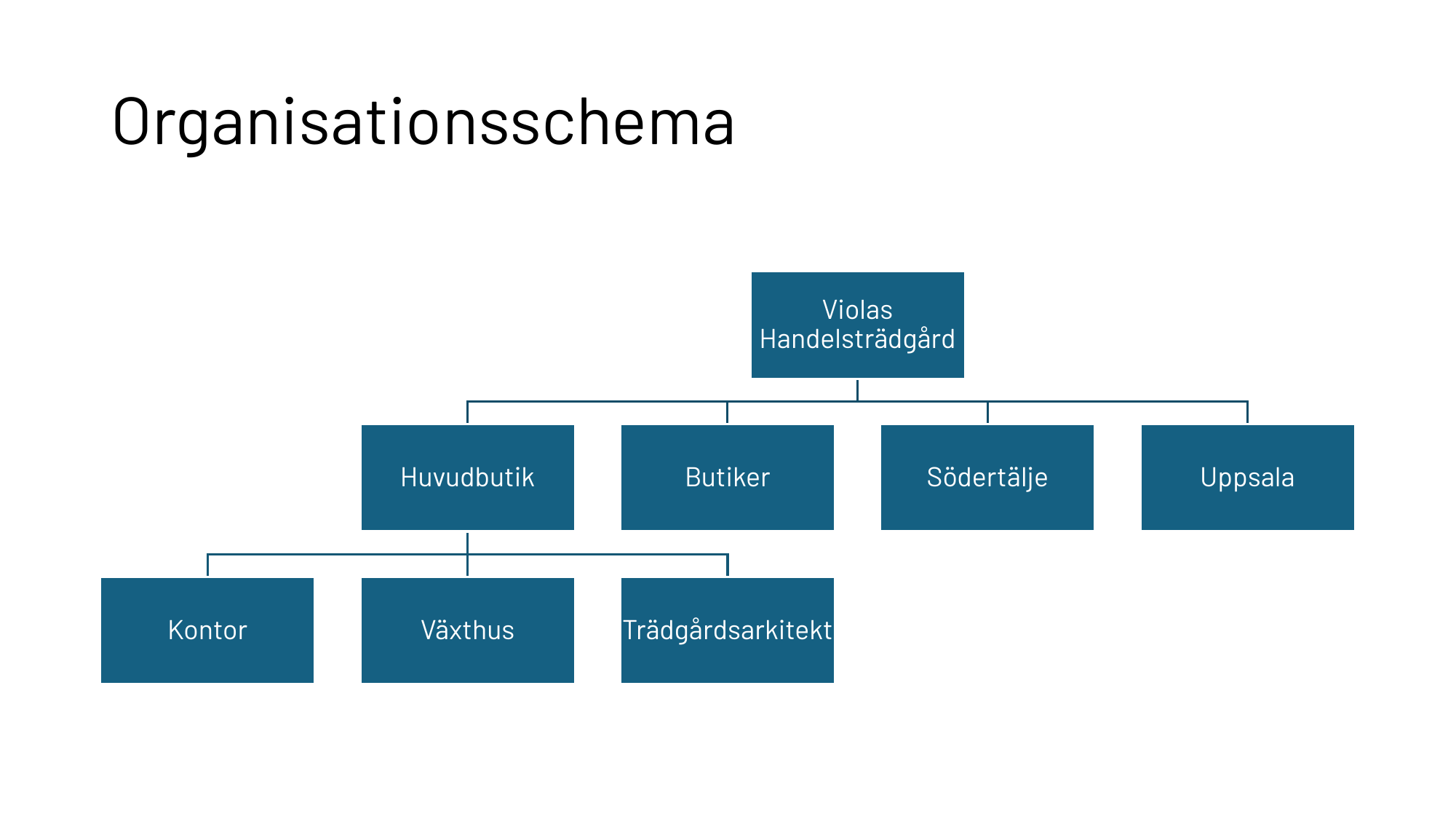

# Organisationsschema
Violas Handelsträdgård
Huvudbutik
Kontor
Växthus
Trädgårdsarkitekt
Butiker
Södertälje
Uppsala